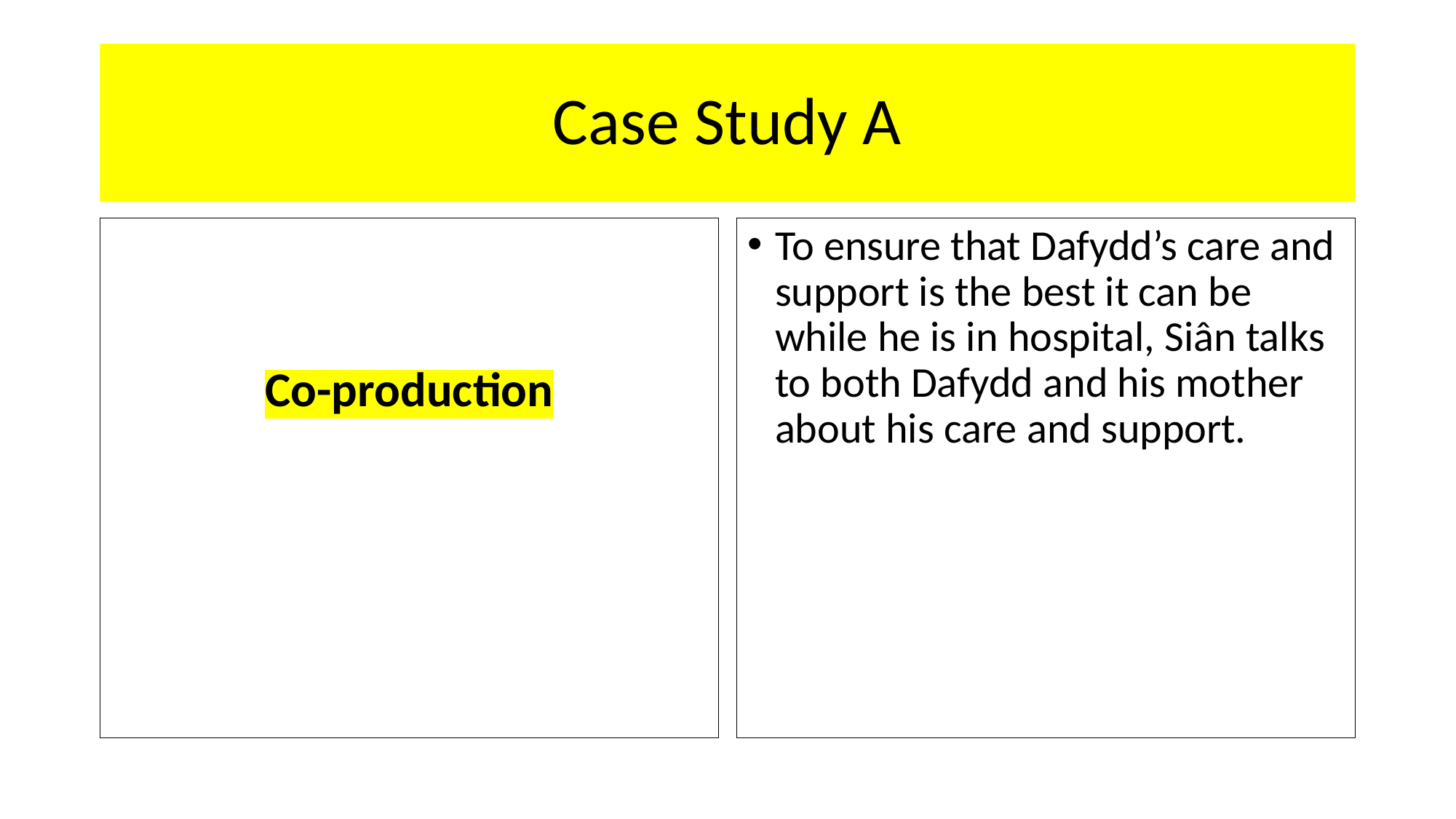

# Case Study A

Co-production
To ensure that Dafydd’s care and support is the best it can be while he is in hospital, Siân talks to both Dafydd and his mother about his care and support.